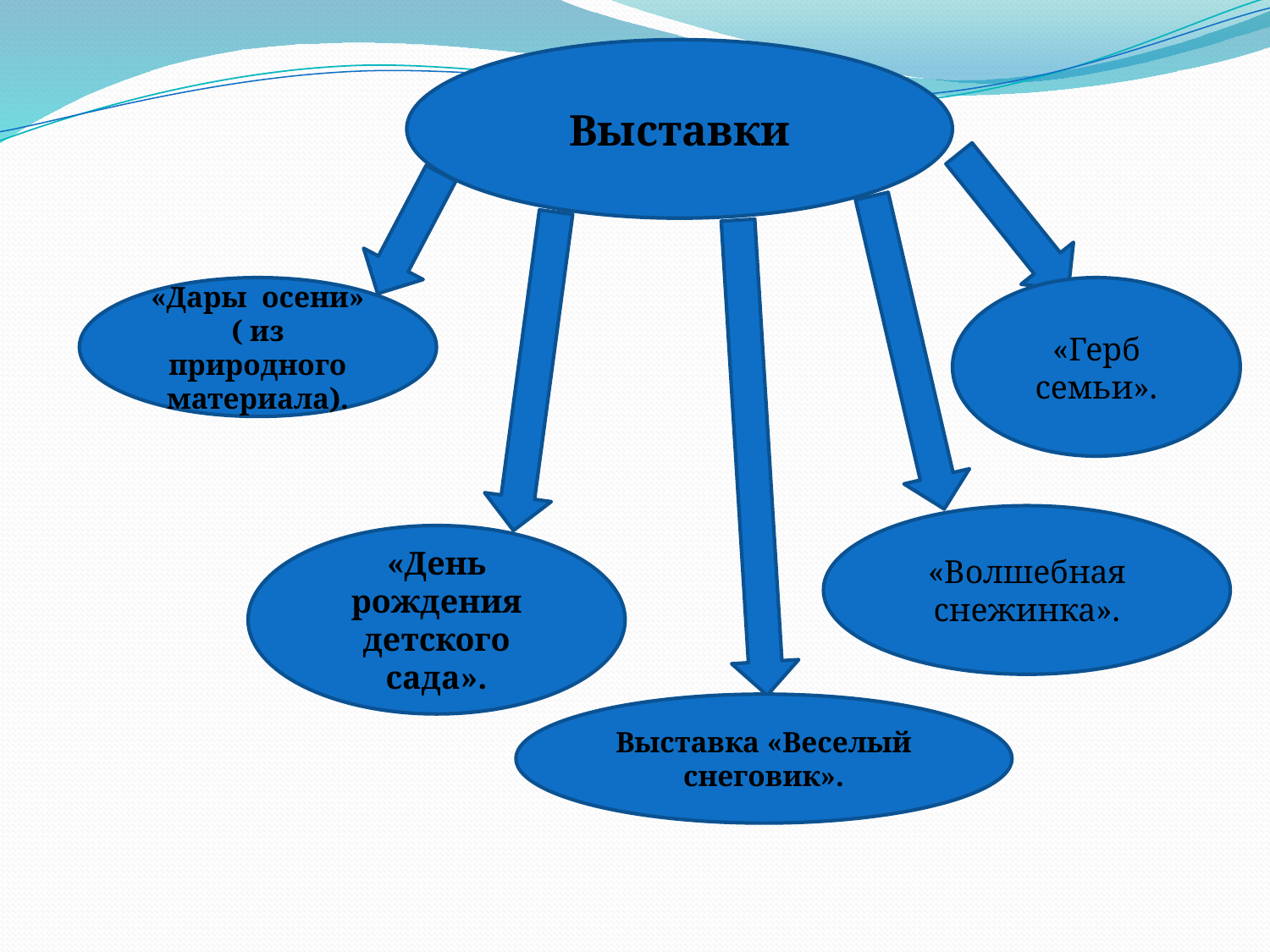

Выставки

«Дары  осени» ( из природного материала).
«Герб семьи».
«Волшебная снежинка».
«День рождения детского сада».
Выставка «Веселый снеговик».